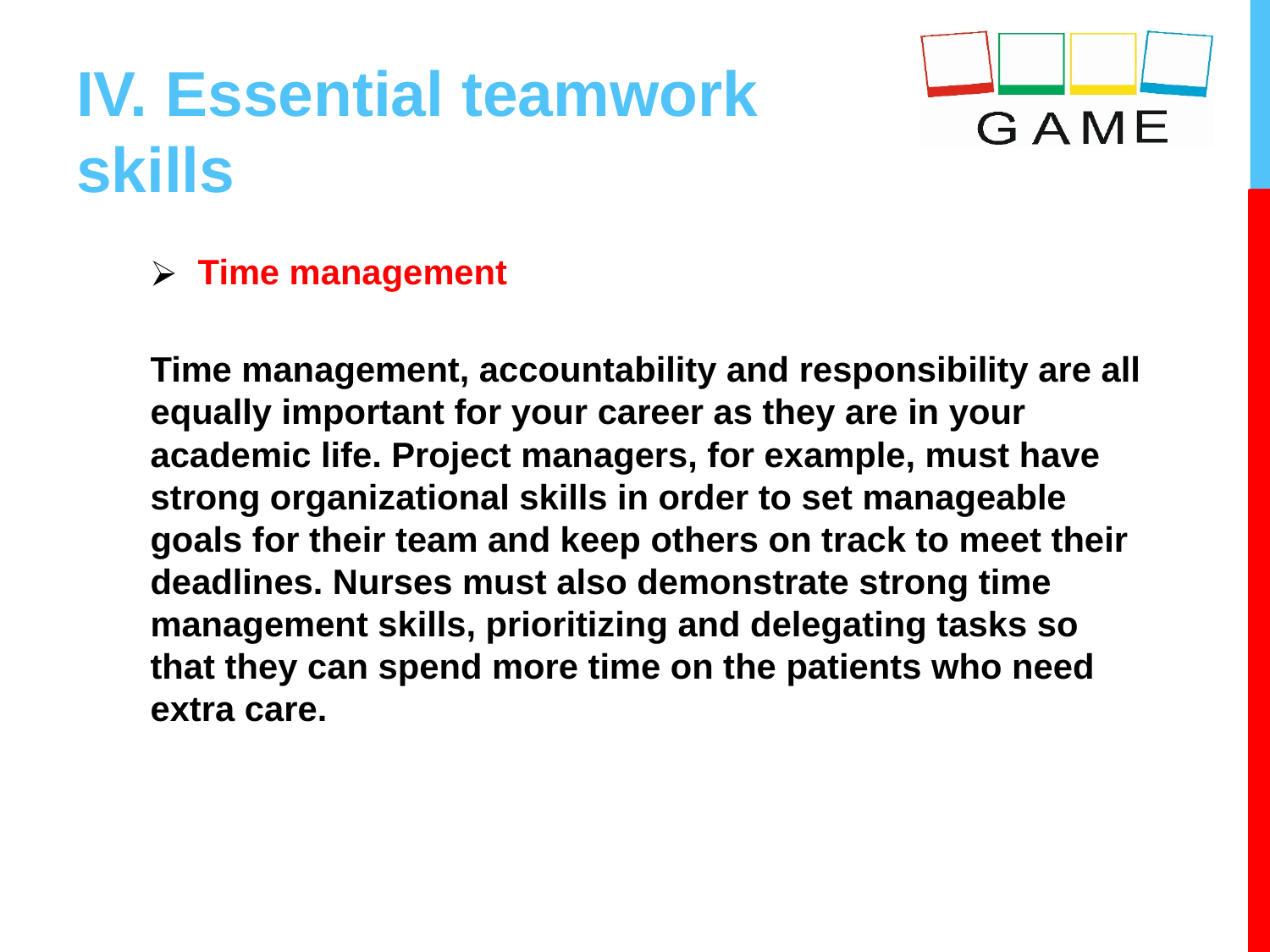

# IV. Essential teamwork skills
Time management

Time management, accountability and responsibility are all equally important for your career as they are in your academic life. Project managers, for example, must have strong organizational skills in order to set manageable goals for their team and keep others on track to meet their deadlines. Nurses must also demonstrate strong time management skills, prioritizing and delegating tasks so that they can spend more time on the patients who need extra care.